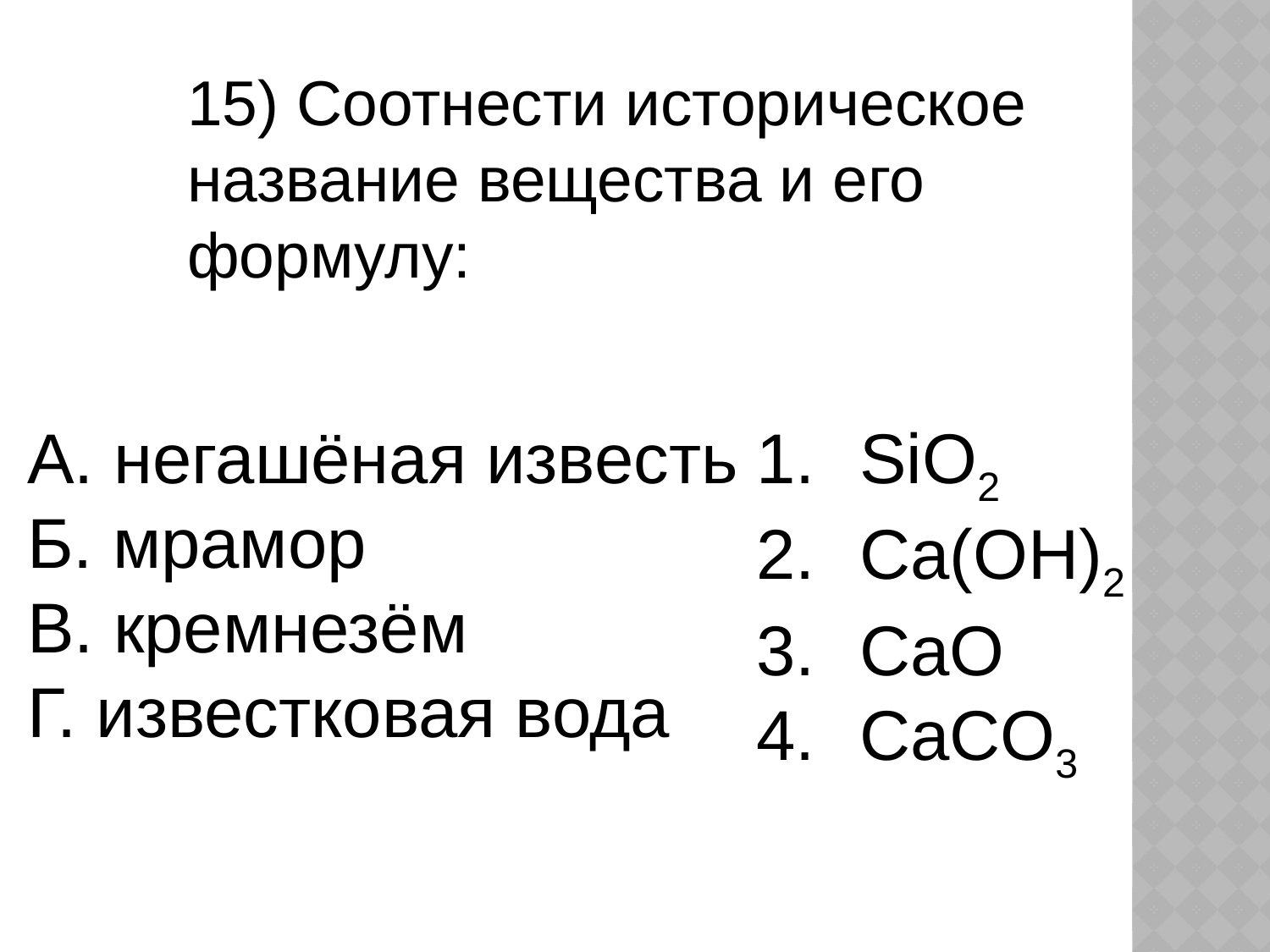

15) Соотнести историческое название вещества и его формулу:
SiO2
Ca(OH)2
CaO
CaCO3
А. негашёная известь
Б. мрамор
В. кремнезём
Г. известковая вода